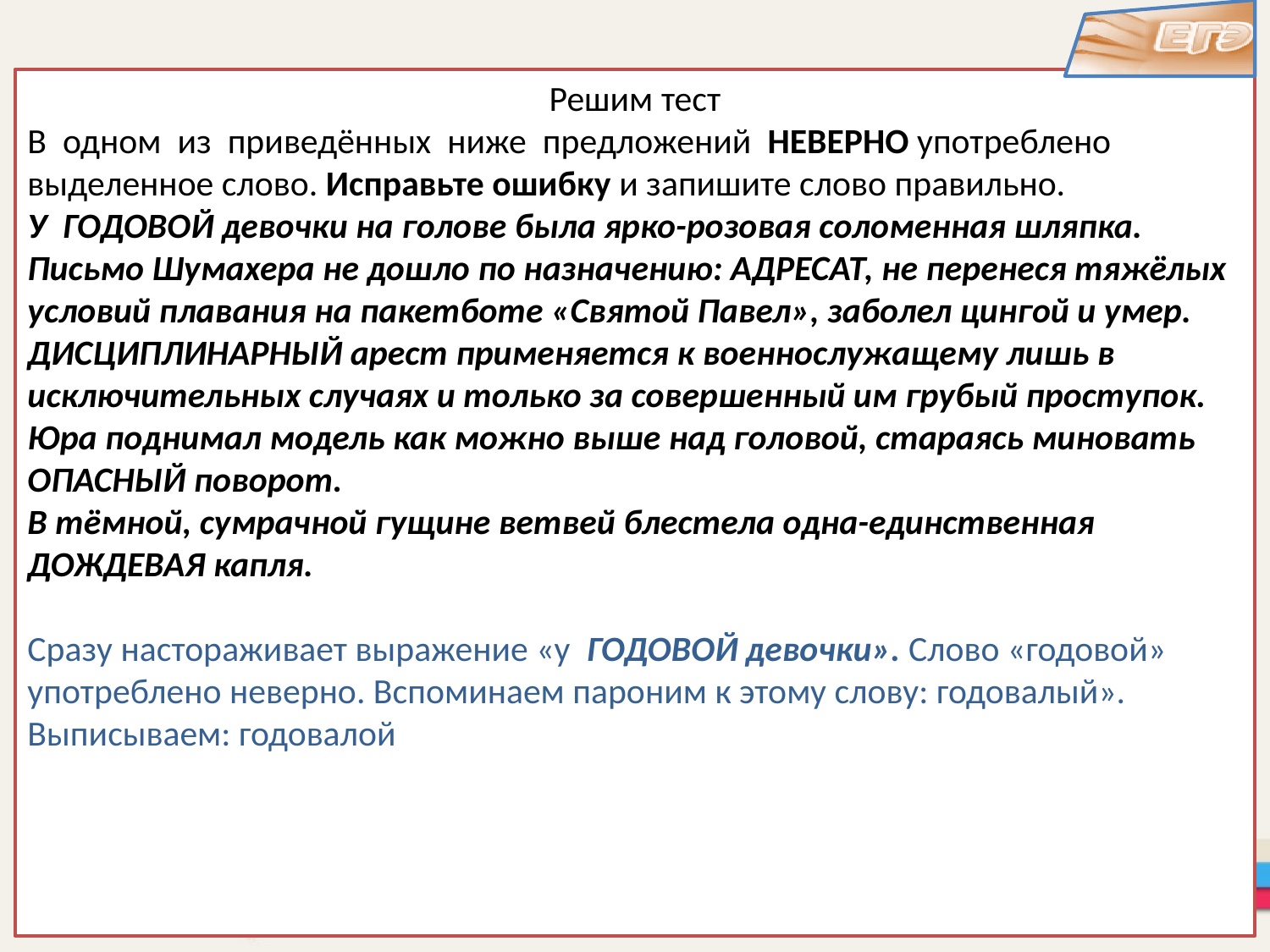

Решим тест
В  одном  из  приведённых  ниже  предложений  НЕВЕРНО употреблено выделенное слово. Исправьте ошибку и запишите слово правильно.
У  ГОДОВОЙ девочки на голове была ярко-розовая соломенная шляпка.
Письмо Шумахера не дошло по назначению: АДРЕСАТ, не перенеся тяжёлых условий плавания на пакетботе «Святой Павел», заболел цингой и умер.
ДИСЦИПЛИНАРНЫЙ арест применяется к военнослужащему лишь в исключительных случаях и только за совершенный им грубый проступок.
Юра поднимал модель как можно выше над головой, стараясь миновать ОПАСНЫЙ поворот.
В тёмной, сумрачной гущине ветвей блестела одна-единственная ДОЖДЕВАЯ капля.

Сразу настораживает выражение «у  ГОДОВОЙ девочки». Слово «годовой» употреблено неверно. Вспоминаем пароним к этому слову: годовалый».
Выписываем: годовалой